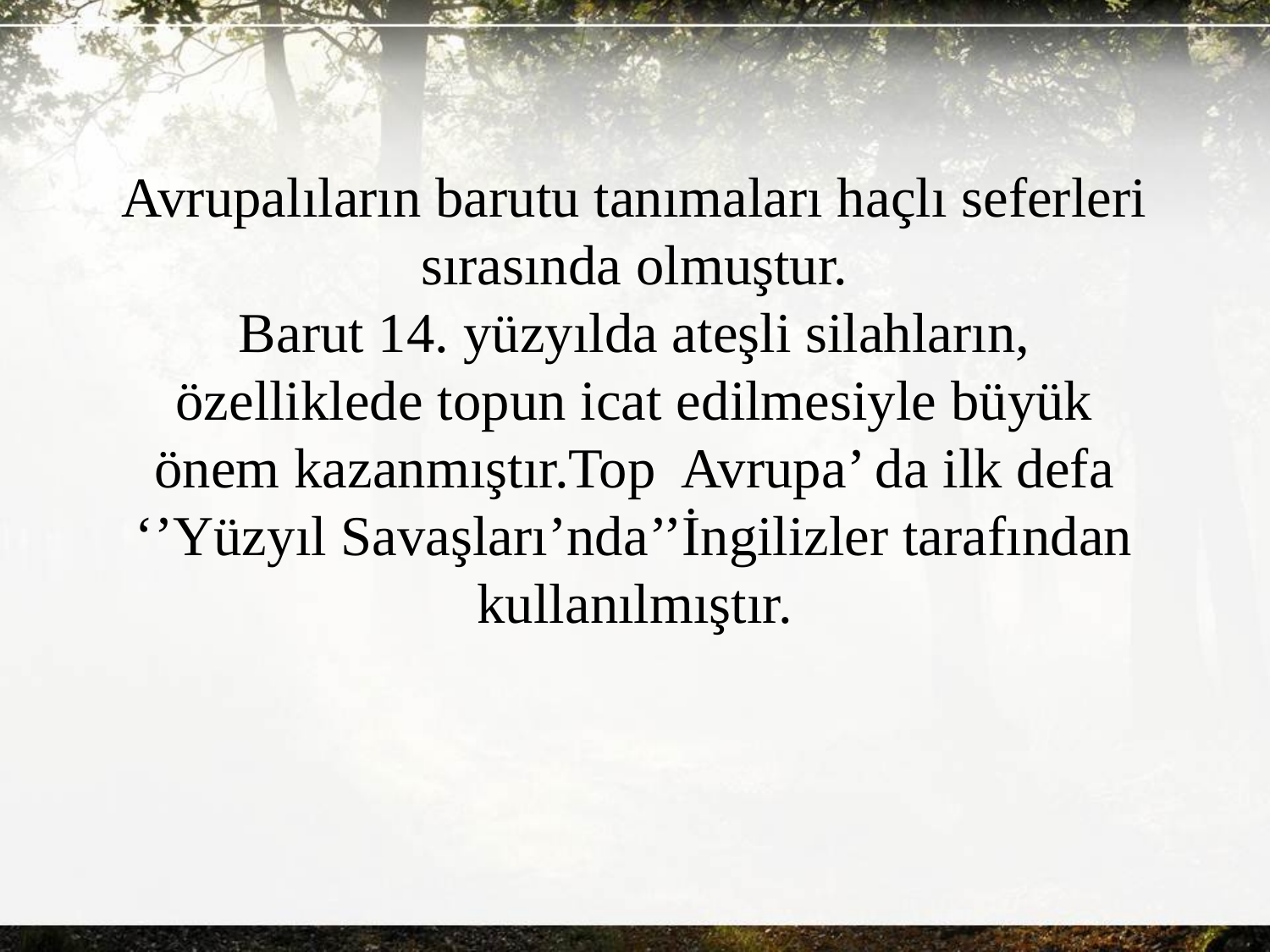

# Avrupalıların barutu tanımaları haçlı seferleri sırasında olmuştur. Barut 14. yüzyılda ateşli silahların, özelliklede topun icat edilmesiyle büyük önem kazanmıştır.Top  Avrupa’ da ilk defa ‘’Yüzyıl Savaşları’nda’’İngilizler tarafından kullanılmıştır.